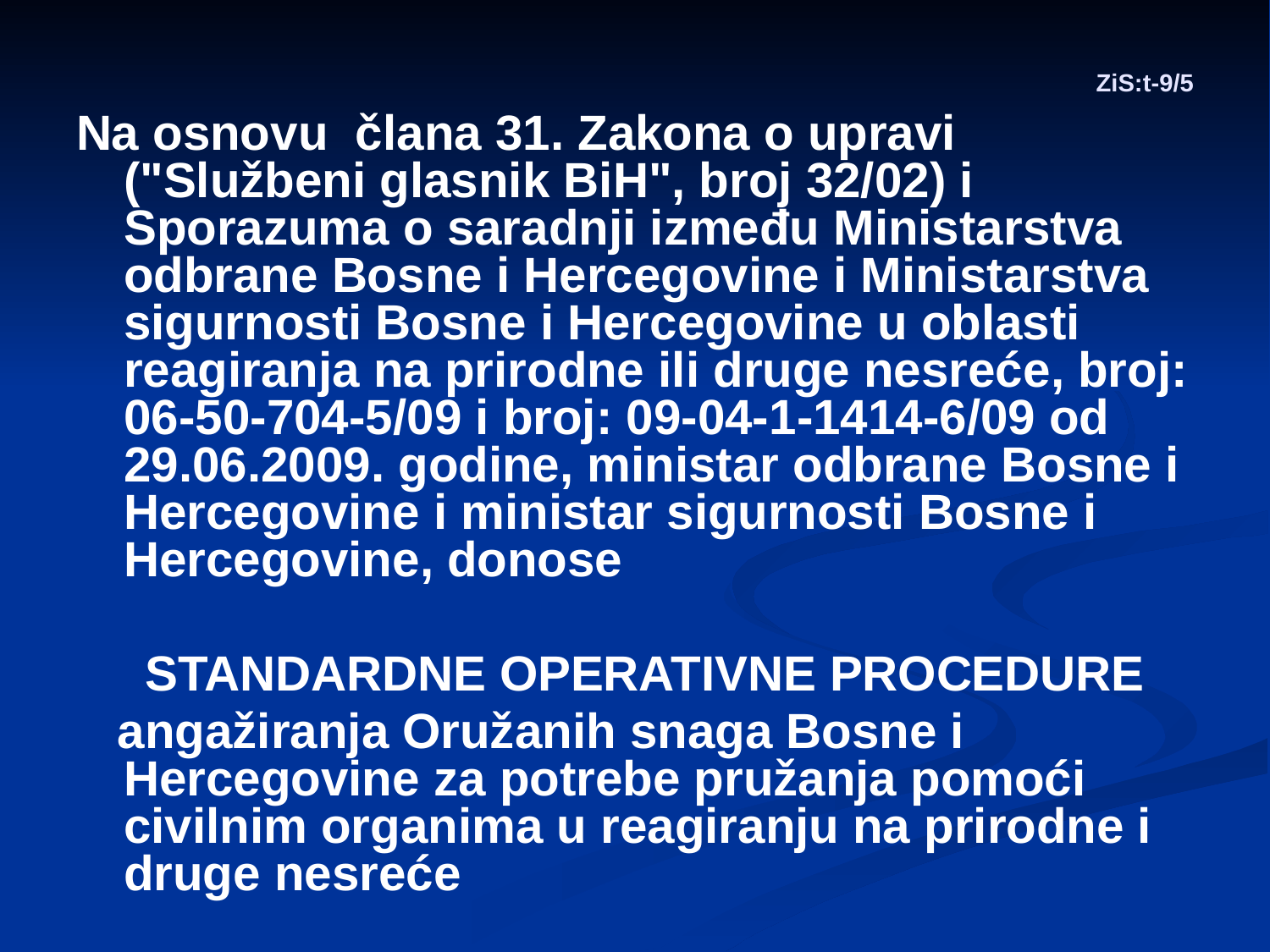

# ZiS:t-9/5
Na osnovu  člana 31. Zakona o upravi ("Službeni glasnik BiH", broj 32/02) i Sporazuma o saradnji između Ministarstva odbrane Bosne i Hercegovine i Ministarstva sigurnosti Bosne i Hercegovine u oblasti reagiranja na prirodne ili druge nesreće, broj: 06-50-704-5/09 i broj: 09-04-1-1414-6/09 od 29.06.2009. godine, ministar odbrane Bosne i Hercegovine i ministar sigurnosti Bosne i Hercegovine, donose

     STANDARDNE OPERATIVNE PROCEDURE
   angažiranja Oružanih snaga Bosne i Hercegovine za potrebe pružanja pomoći civilnim organima u reagiranju na prirodne i druge nesreće